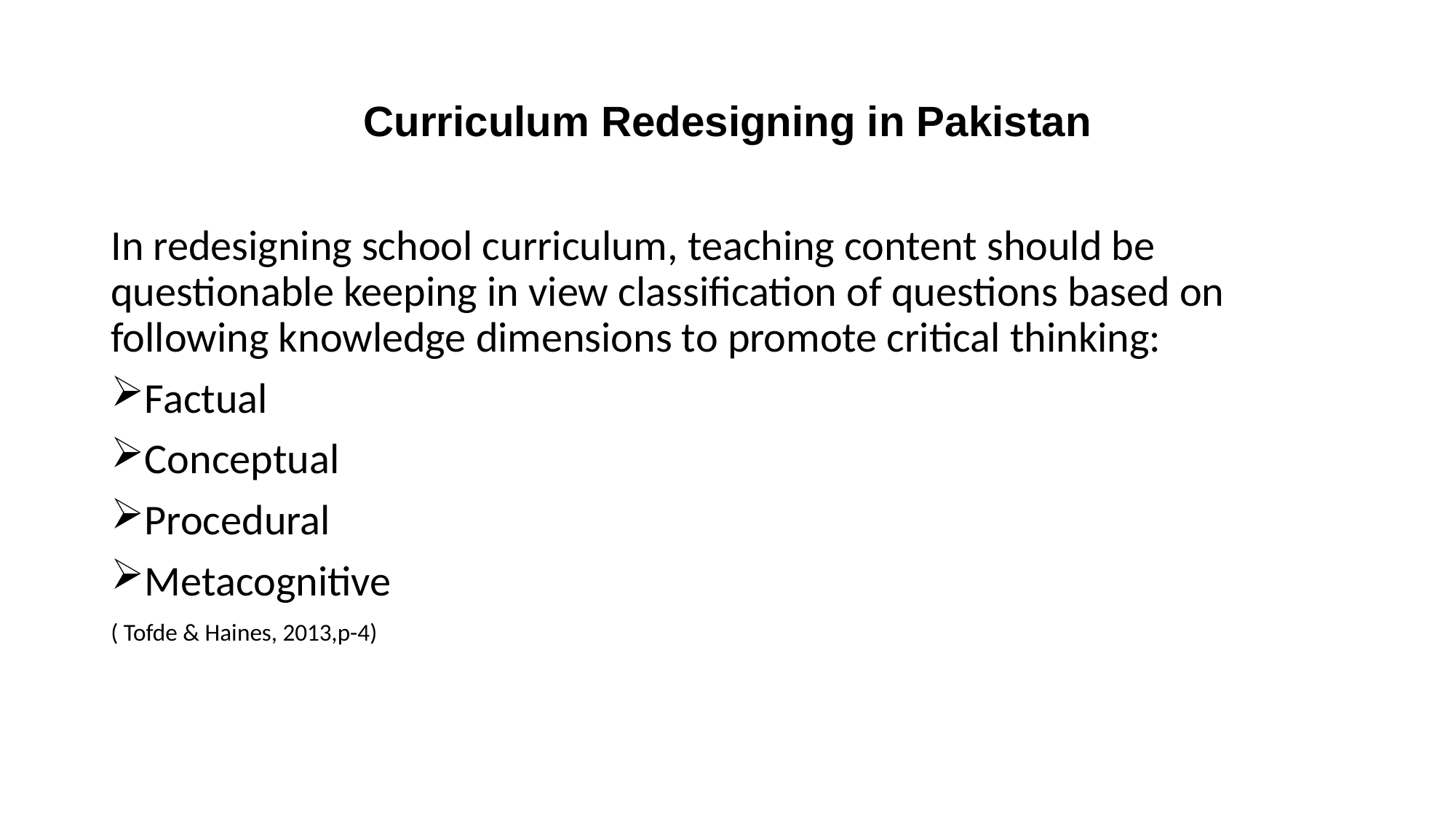

# Curriculum Redesigning in Pakistan
In redesigning school curriculum, teaching content should be questionable keeping in view classification of questions based on following knowledge dimensions to promote critical thinking:
Factual
Conceptual
Procedural
Metacognitive
( Tofde & Haines, 2013,p-4)